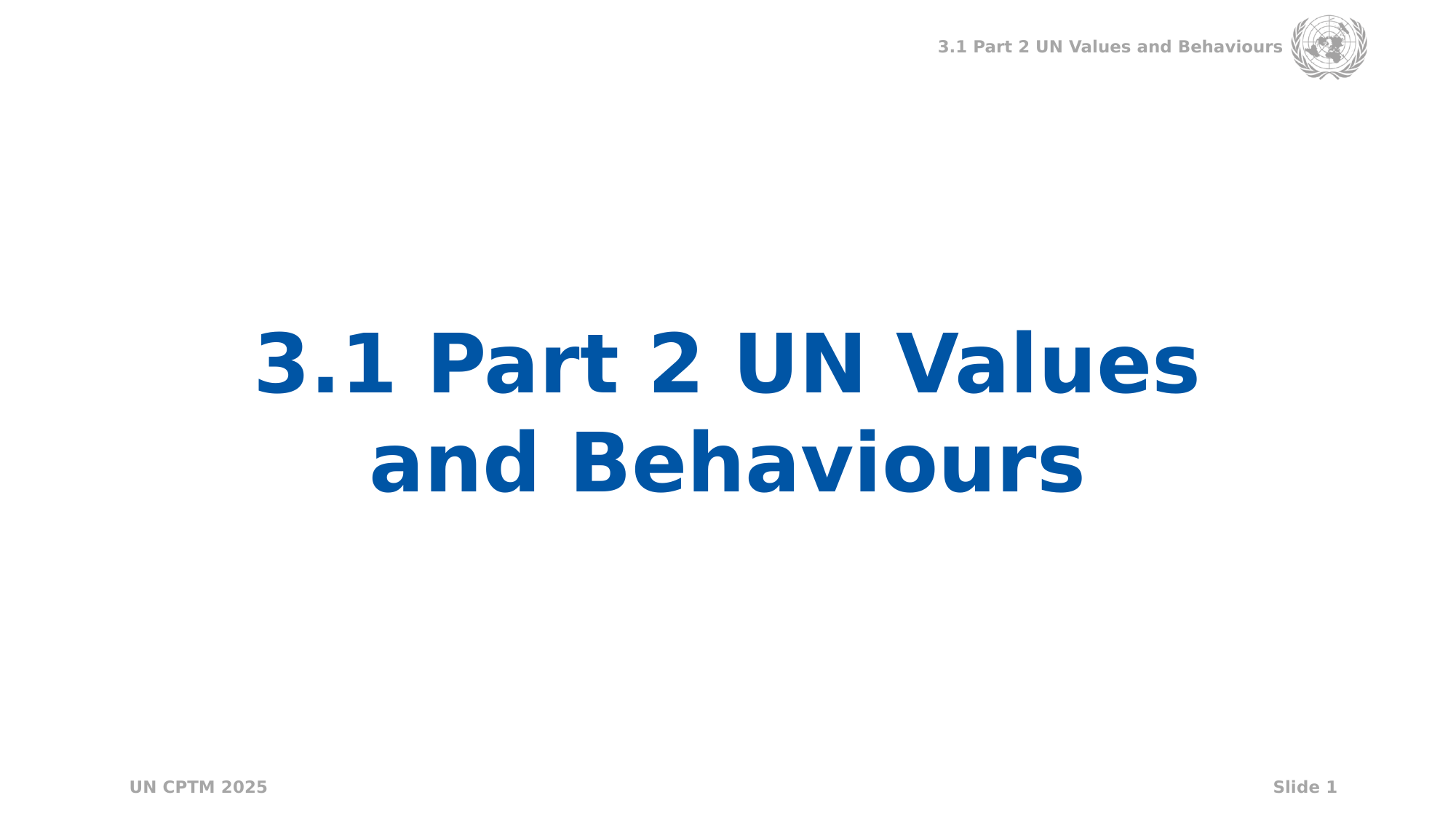

3.1 Part 2 UN Values and Behaviours